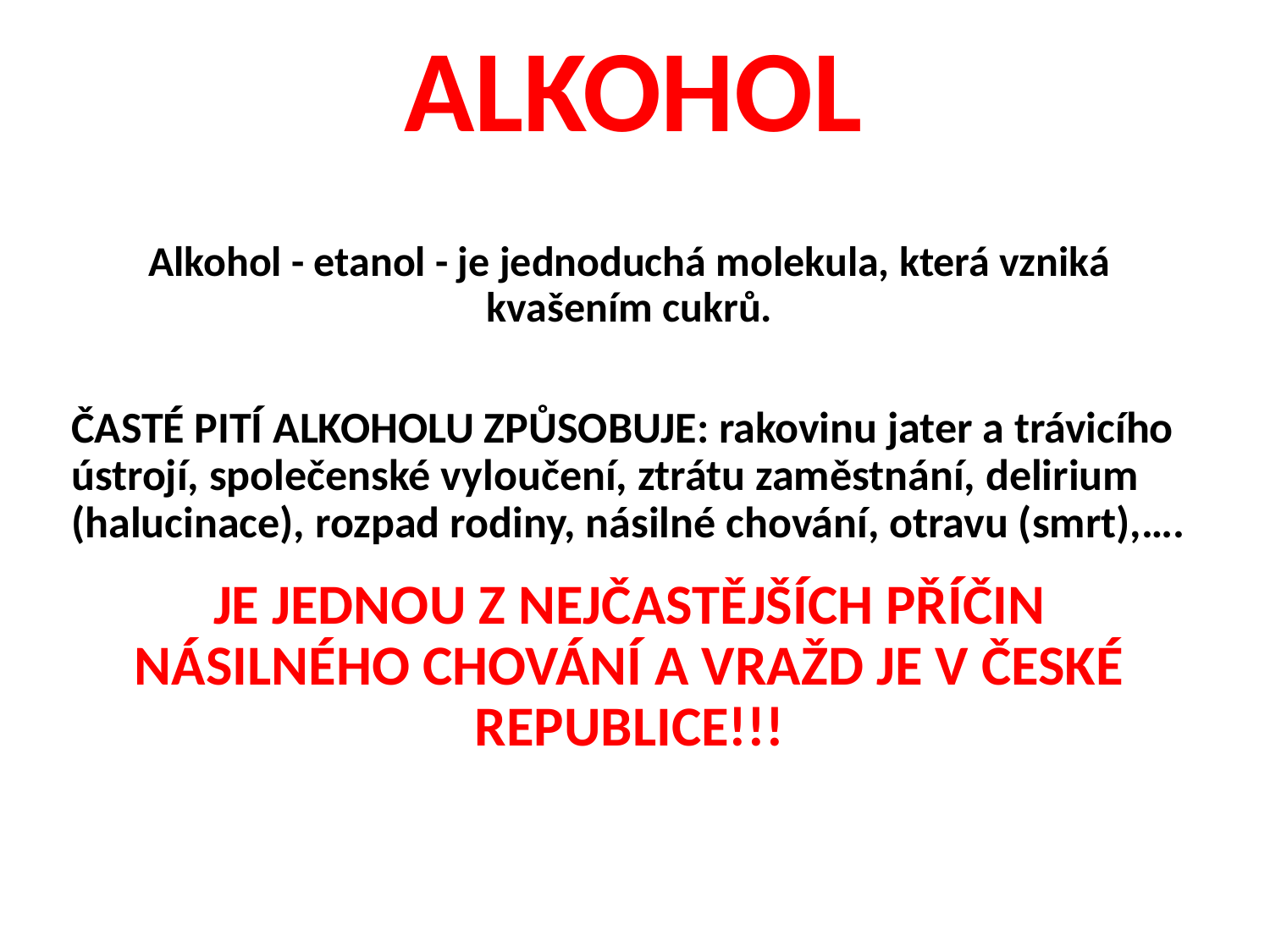

ALKOHOL
Alkohol - etanol - je jednoduchá molekula, která vzniká kvašením cukrů.
ČASTÉ PITÍ ALKOHOLU ZPŮSOBUJE: rakovinu jater a trávicího ústrojí, společenské vyloučení, ztrátu zaměstnání, delirium (halucinace), rozpad rodiny, násilné chování, otravu (smrt),….
JE JEDNOU Z NEJČASTĚJŠÍCH PŘÍČIN NÁSILNÉHO CHOVÁNÍ A VRAŽD JE V ČESKÉ REPUBLICE!!!